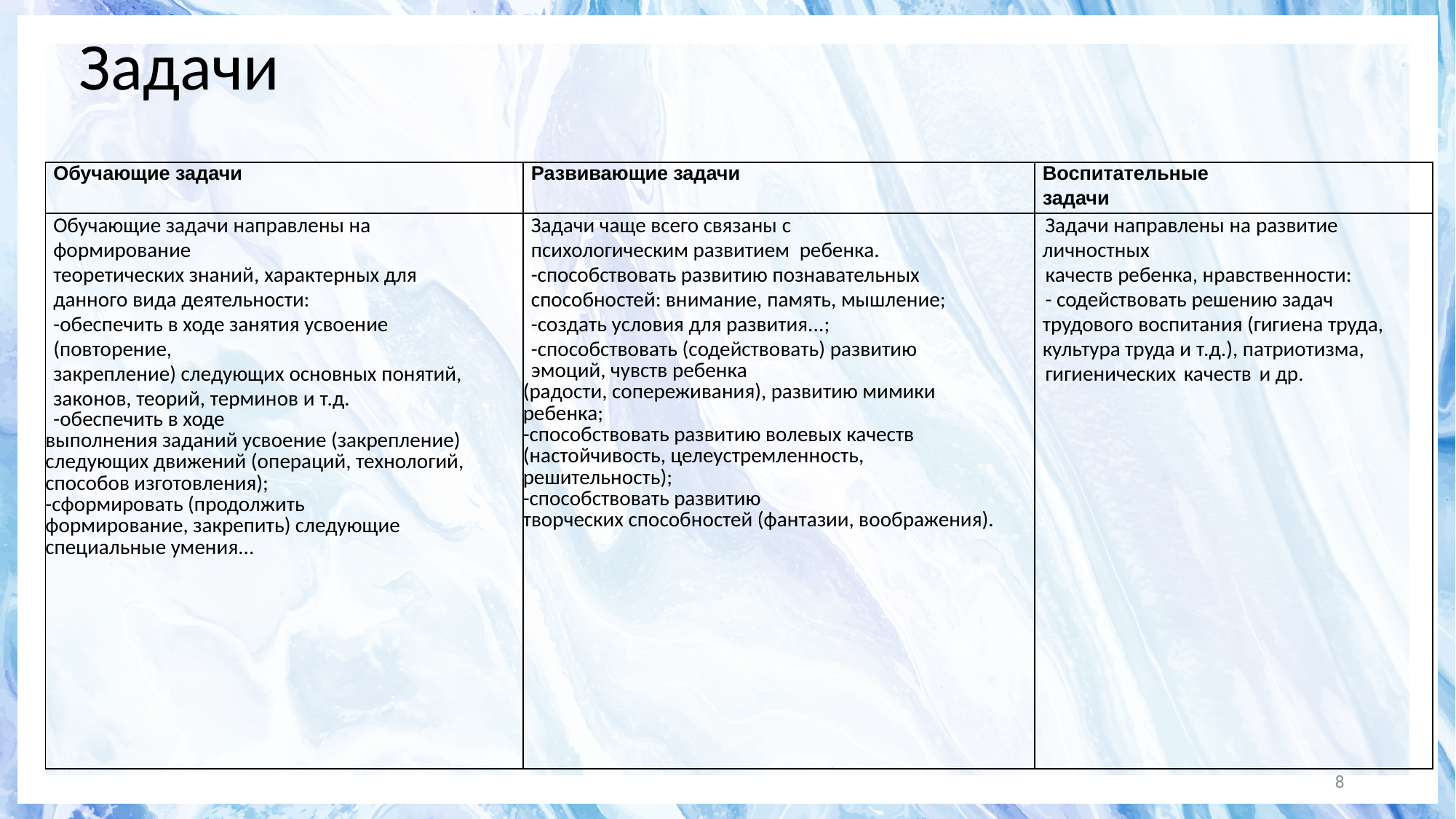

# Задачи
| Обучающие задачи | Развивающие задачи | Воспитательные задачи |
| --- | --- | --- |
| Обучающие задачи направлены на формирование теоретических знаний, характерных для данного вида деятельности: -обеспечить в ходе занятия усвоение (повторение, закрепление) следующих основных понятий, законов, теорий, терминов и т.д. -обеспечить в ходе выполнения заданий усвоение (закрепление) следующих движений (операций, технологий, способов изготовления); -сформировать (продолжить формирование, закрепить) следующие специальные умения... | Задачи чаще всего связаны с психологическим развитием ребенка. -способствовать развитию познавательных способностей: внимание, память, мышление; -создать условия для развития...; -способствовать (содействовать) развитию эмоций, чувств ребенка (радости, сопереживания), развитию мимики ребенка; -способствовать развитию волевых качеств (настойчивость, целеустремленность, решительность); -способствовать развитию творческих способностей (фантазии, воображения). | Задачи направлены на развитие личностных качеств ребенка, нравственности: - содействовать решению задач трудового воспитания (гигиена труда, культура труда и т.д.), патриотизма, гигиенических качеств и др. |
8